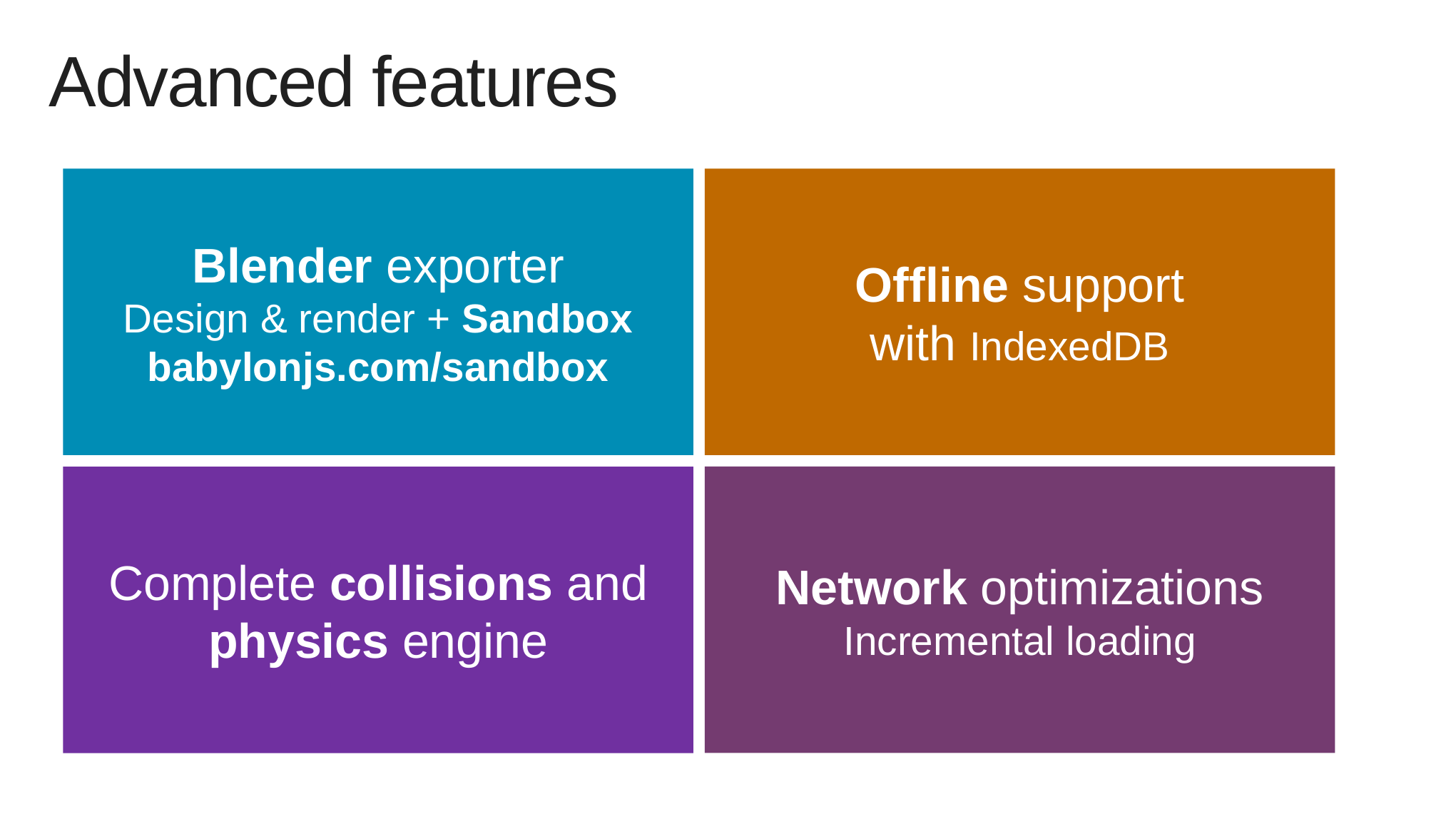

# Advanced features
Blender exporter
Design & render + Sandbox
babylonjs.com/sandbox
Offline support
with IndexedDB
Network optimizations
Incremental loading
Complete collisions and physics engine